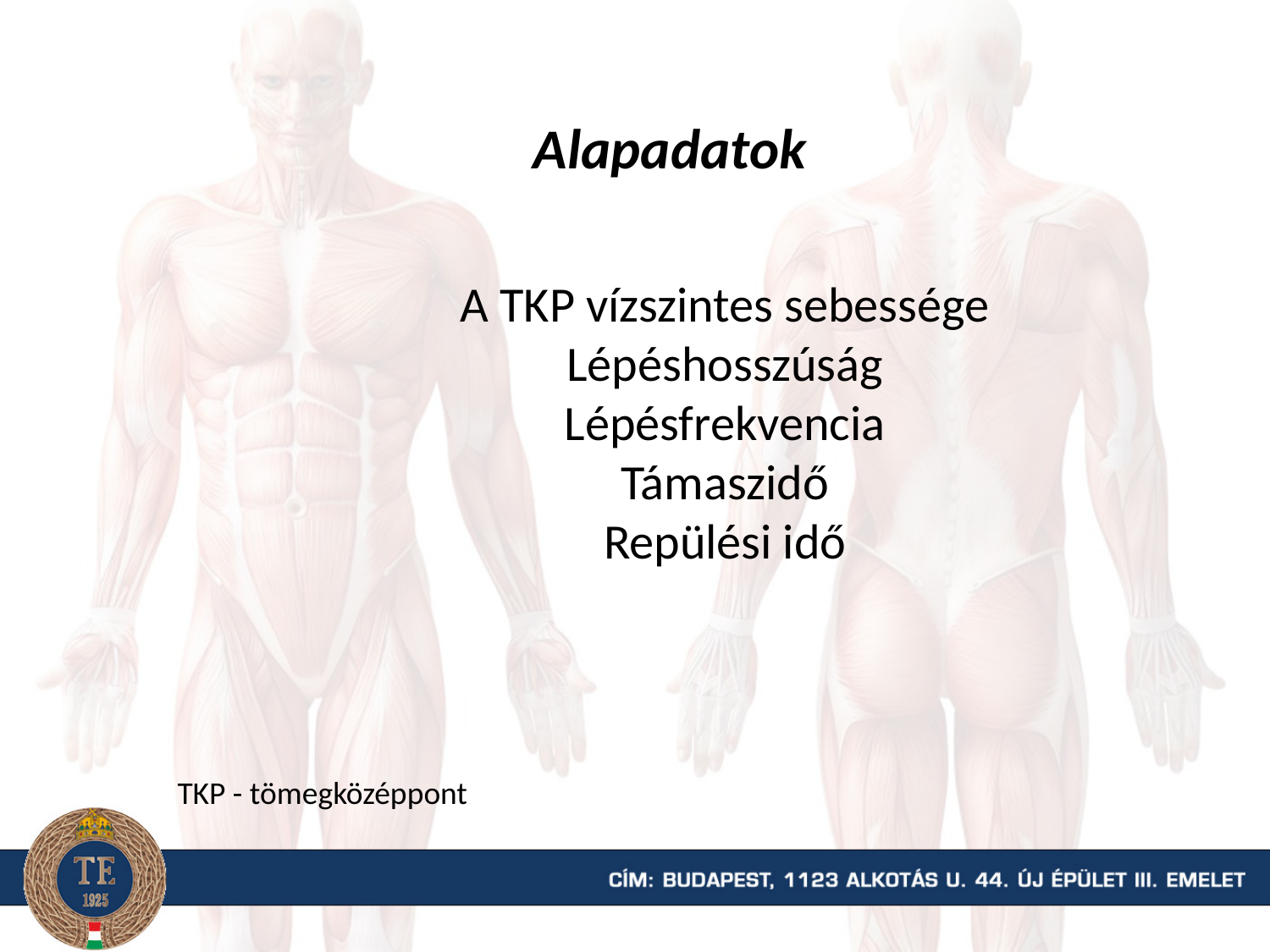

Alapadatok
A TKP vízszintes sebessége
Lépéshosszúság
Lépésfrekvencia
Támaszidő
Repülési idő

TKP - tömegközéppont